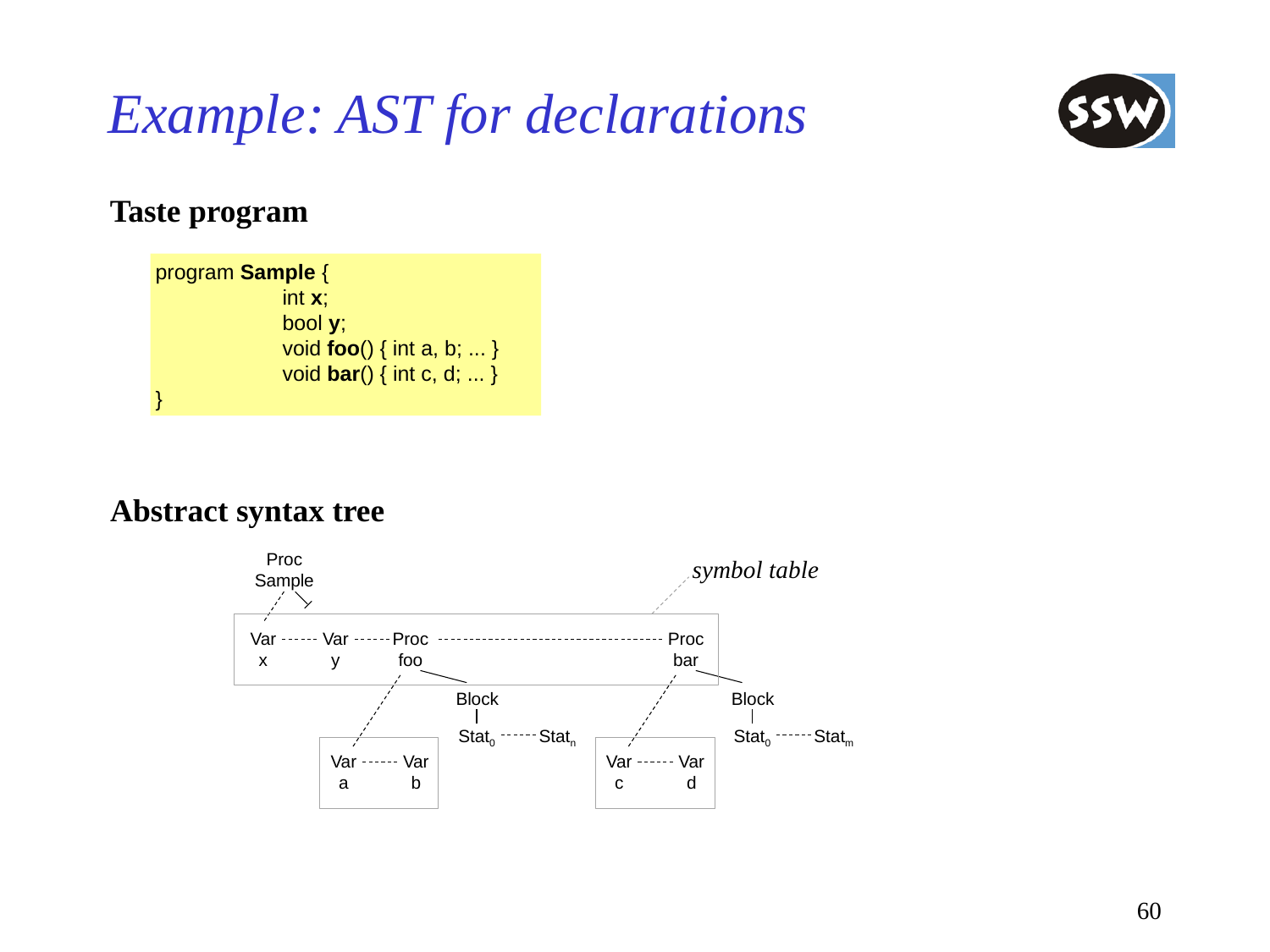

# Example: AST for declarations
Taste program
program Sample {
	int x;
	bool y;
	void foo() { int a, b; ... }
	void bar() { int c, d; ... }
}
Abstract syntax tree
Proc
Sample
symbol table

Var
x
Var
y
Proc
foo
Proc
bar
Block
Block
Stat0
Statn
Stat0
Statm

Var
a
Var
b
Var
c
Var
d
60